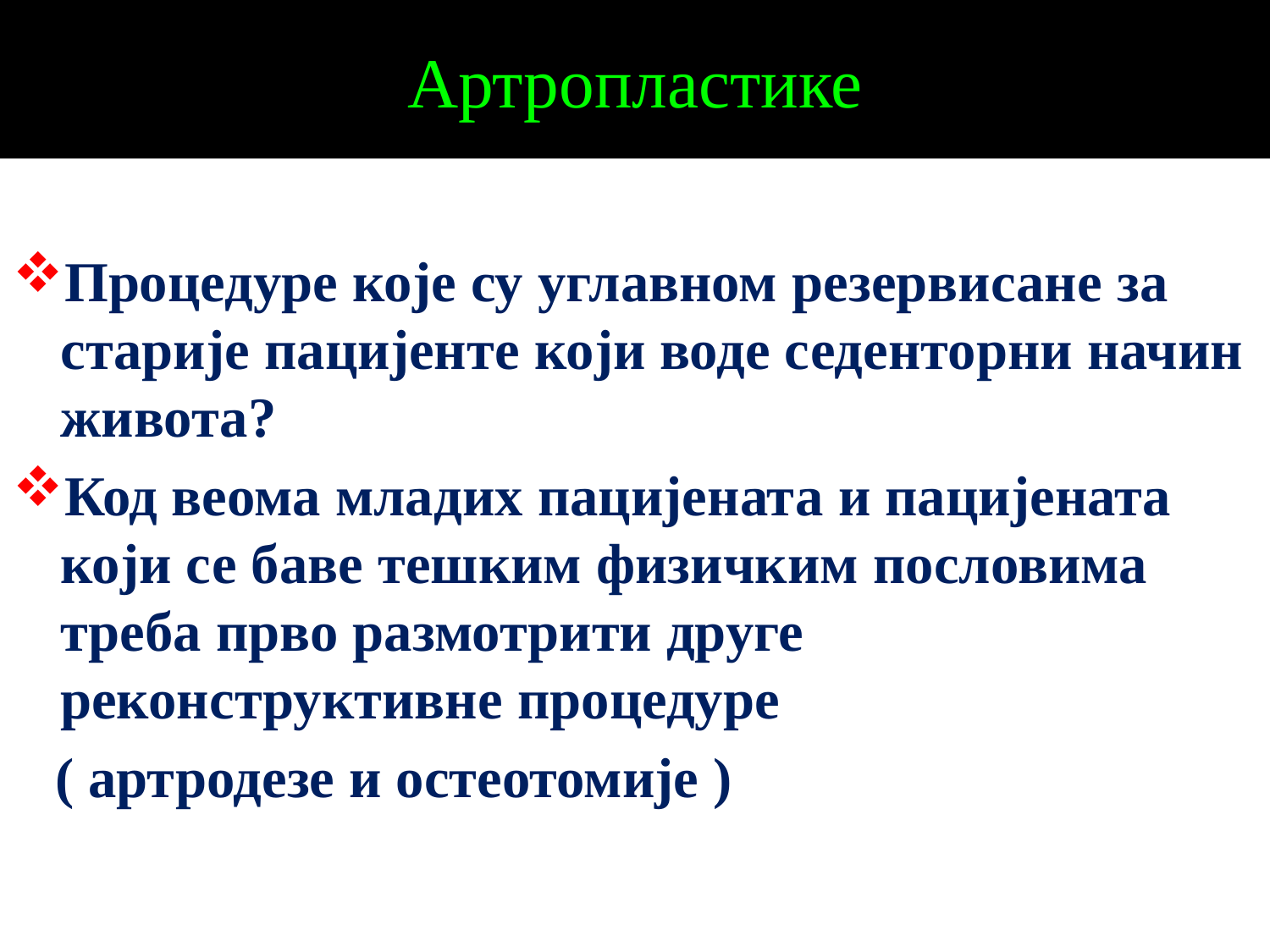

# Артропластике
Процедуре које су углавном резервисане за старије пацијенте који воде седенторни начин живота?
Код веома младих пацијената и пацијената који се баве тешким физичким пословима треба прво размотрити друге реконструктивне процедуре
   ( артродезе и остеотомије )